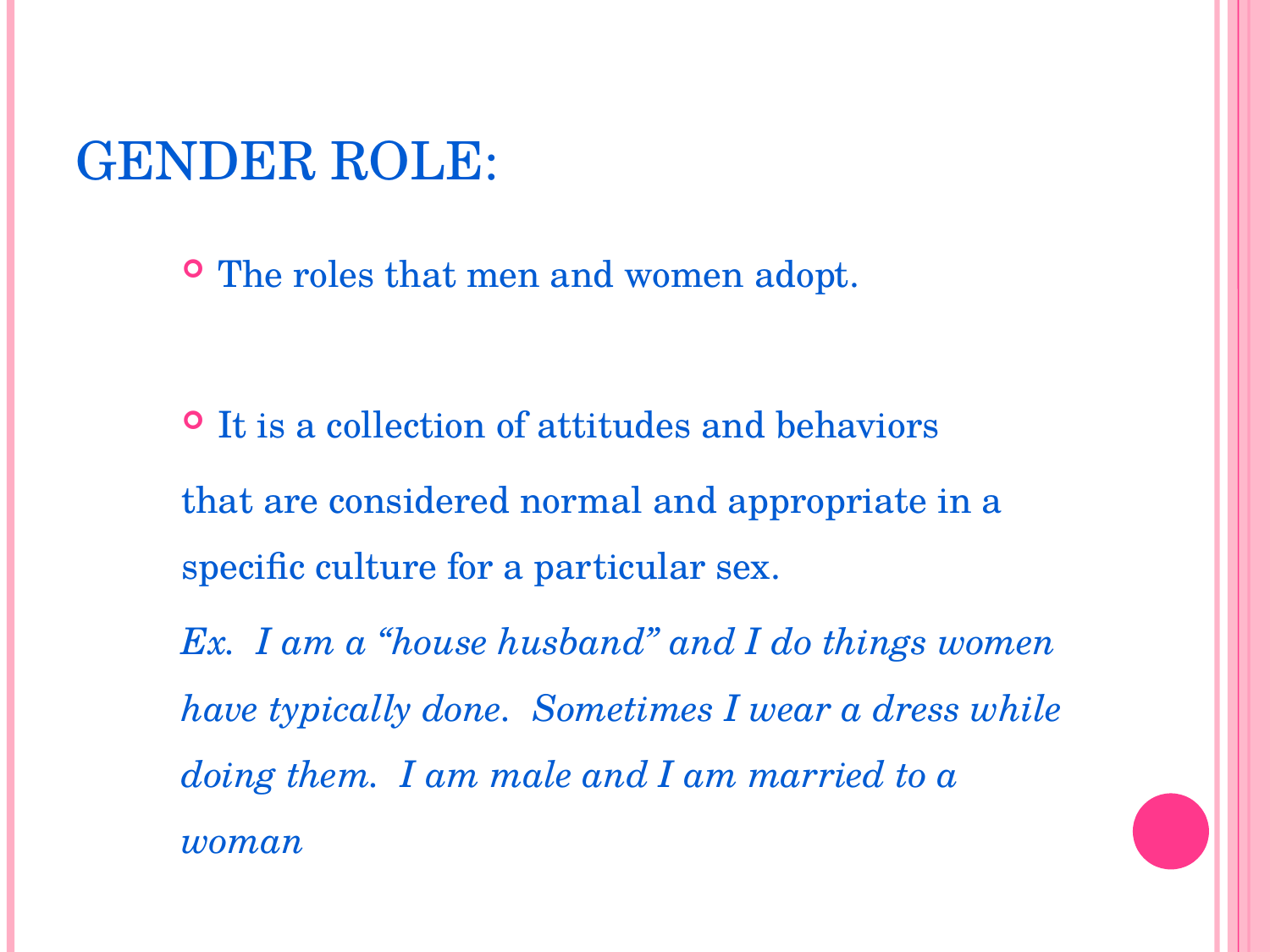

# GENDER ROLE:
The roles that men and women adopt.

It is a collection of attitudes and behaviors
that are considered normal and appropriate in a specific culture for a particular sex.
Ex.  I am a “house husband” and I do things women have typically done.  Sometimes I wear a dress while doing them.  I am male and I am married to a woman